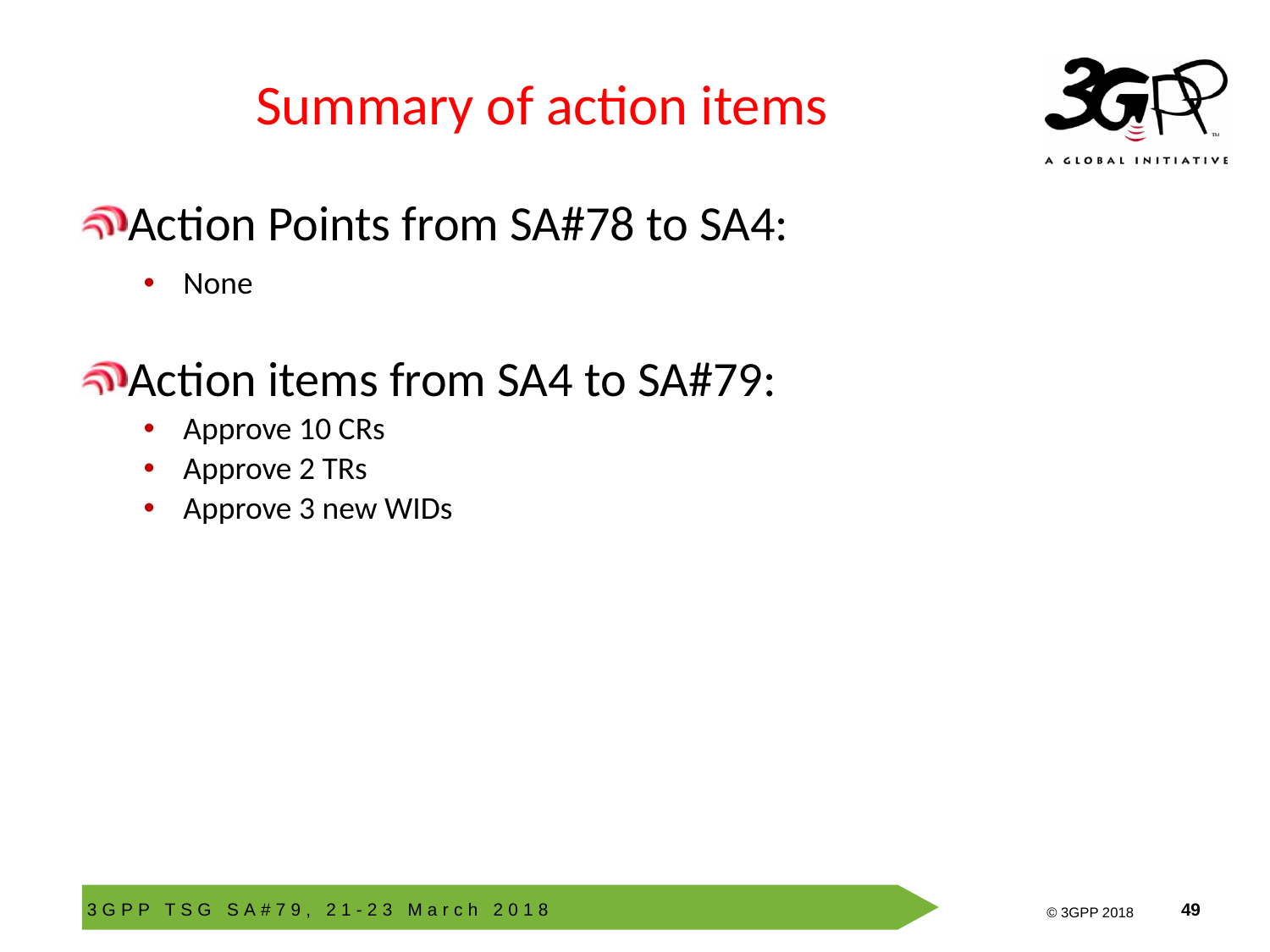

# Summary of action items
Action Points from SA#78 to SA4:
None
Action items from SA4 to SA#79:
Approve 10 CRs
Approve 2 TRs
Approve 3 new WIDs